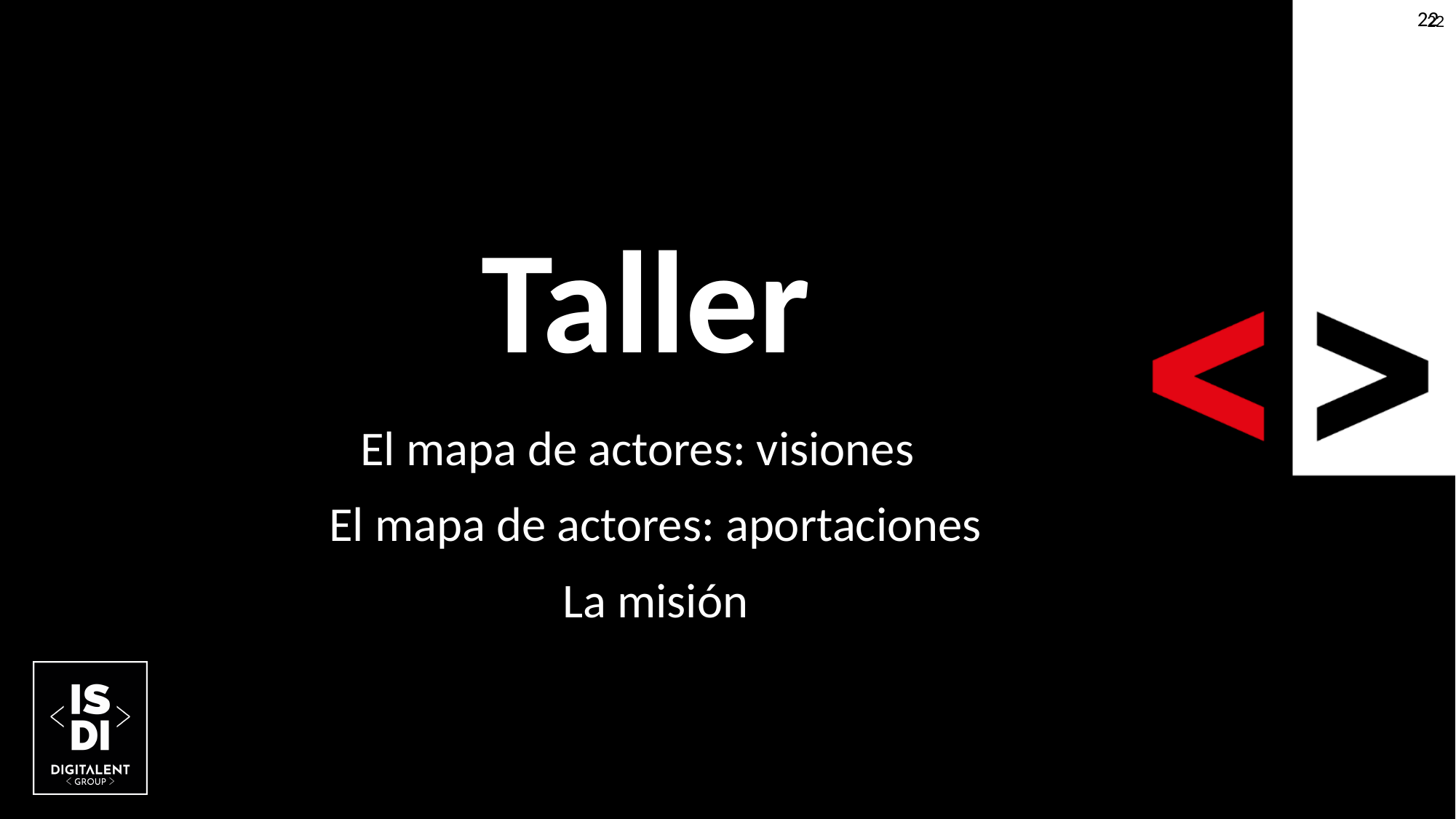

22
22
Taller
El mapa de actores: visiones
El mapa de actores: aportaciones
La misión